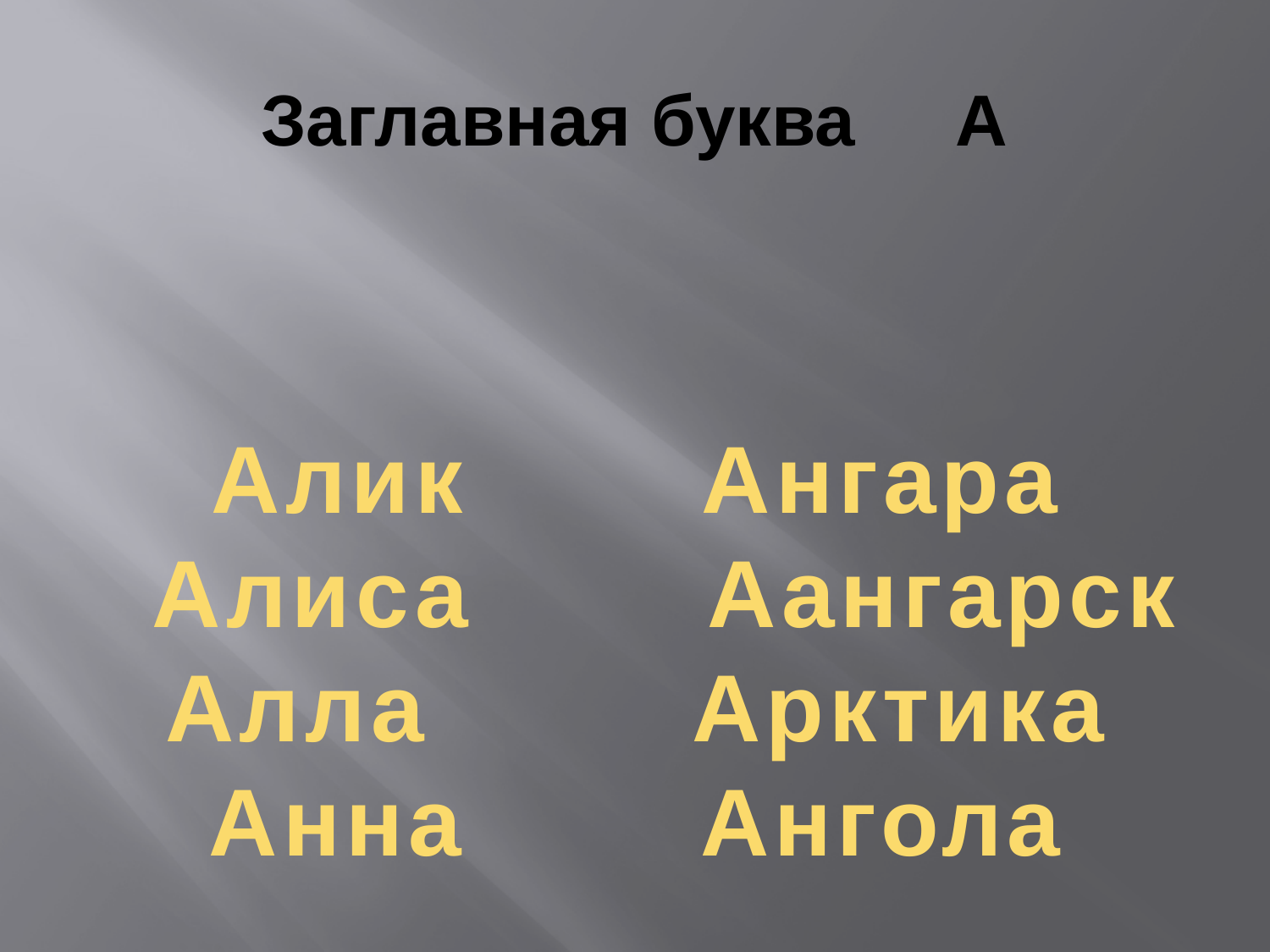

# Заглавная буква     А

Алик        Ангара
  Алиса        Аангарск
Алла         Арктика
Анна        Ангола